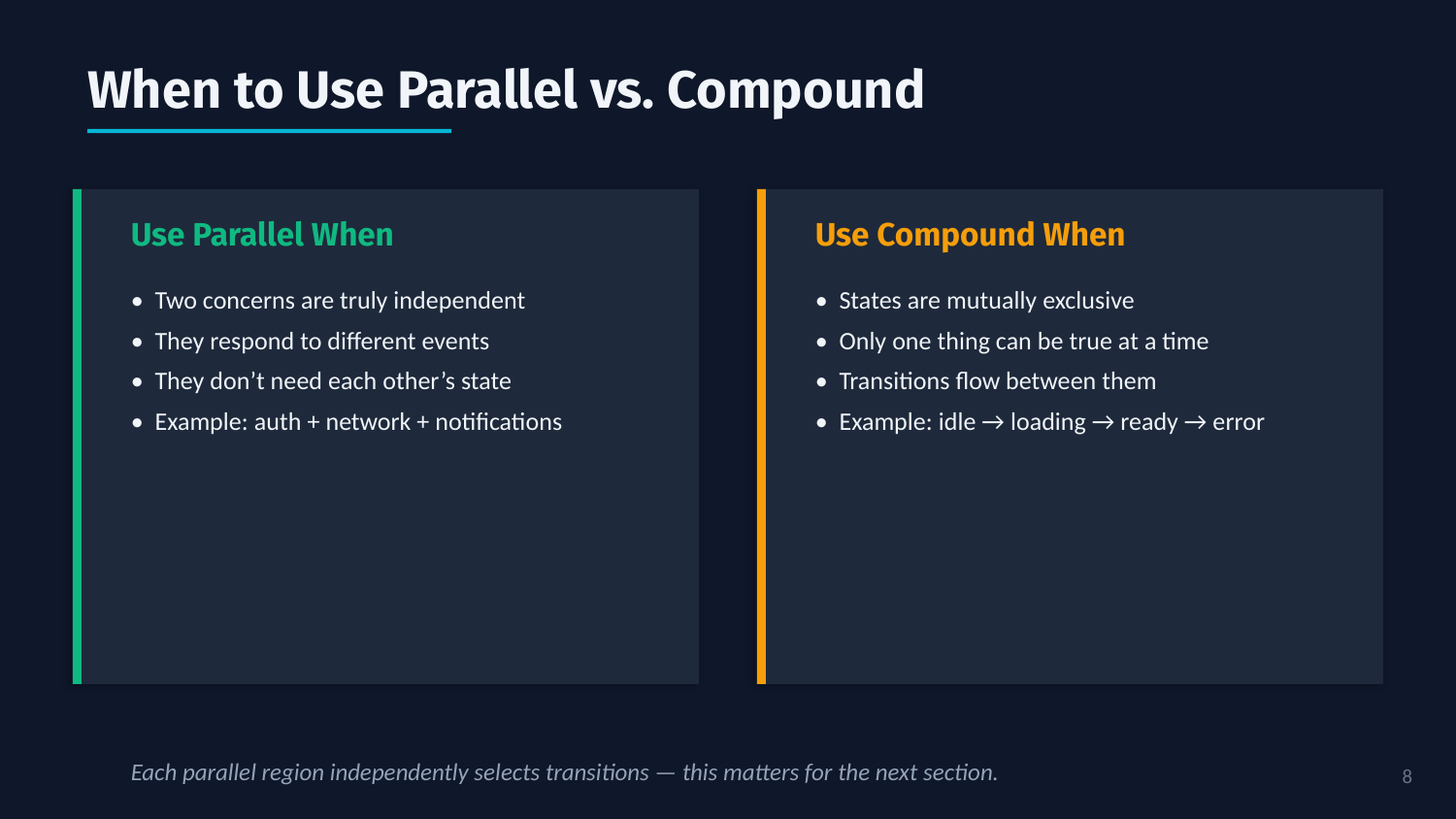

When to Use Parallel vs. Compound

Use Parallel When
Use Compound When
•  Two concerns are truly independent
•  They respond to different events
•  They don’t need each other’s state
•  Example: auth + network + notifications
•  States are mutually exclusive
•  Only one thing can be true at a time
•  Transitions flow between them
•  Example: idle → loading → ready → error
Each parallel region independently selects transitions — this matters for the next section.
8